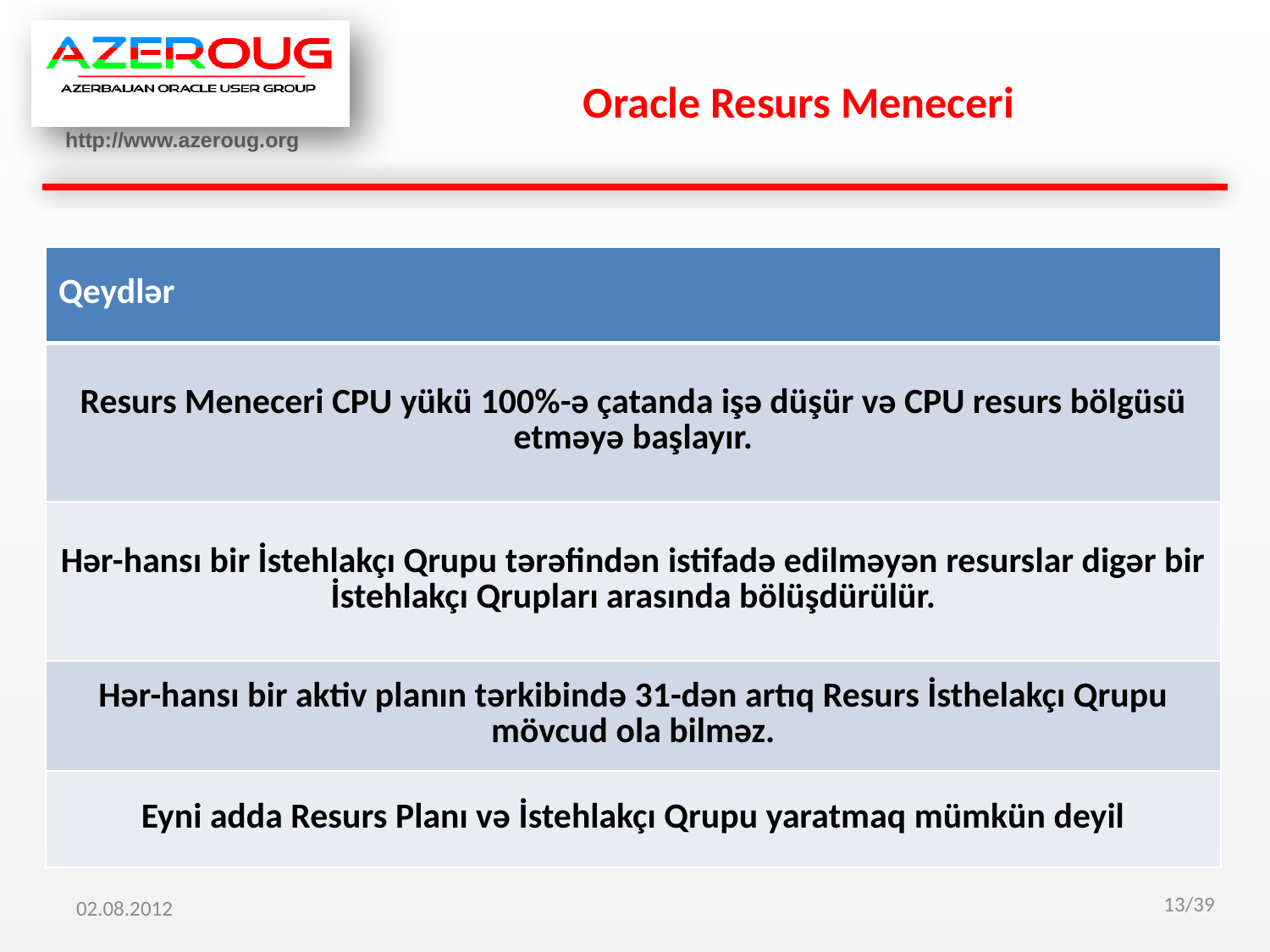

# Oracle Resurs Meneceri

| Qeydlər |
| --- |
| Resurs Meneceri CPU yükü 100%-ə çatanda işə düşür və CPU resurs bölgüsü etməyə başlayır. |
| Hər-hansı bir İstehlakçı Qrupu tərəfindən istifadə edilməyən resurslar digər bir İstehlakçı Qrupları arasında bölüşdürülür. |
| Hər-hansı bir aktiv planın tərkibində 31-dən artıq Resurs İsthelakçı Qrupu mövcud ola bilməz. |
| Eyni adda Resurs Planı və İstehlakçı Qrupu yaratmaq mümkün deyil |
02.08.2012